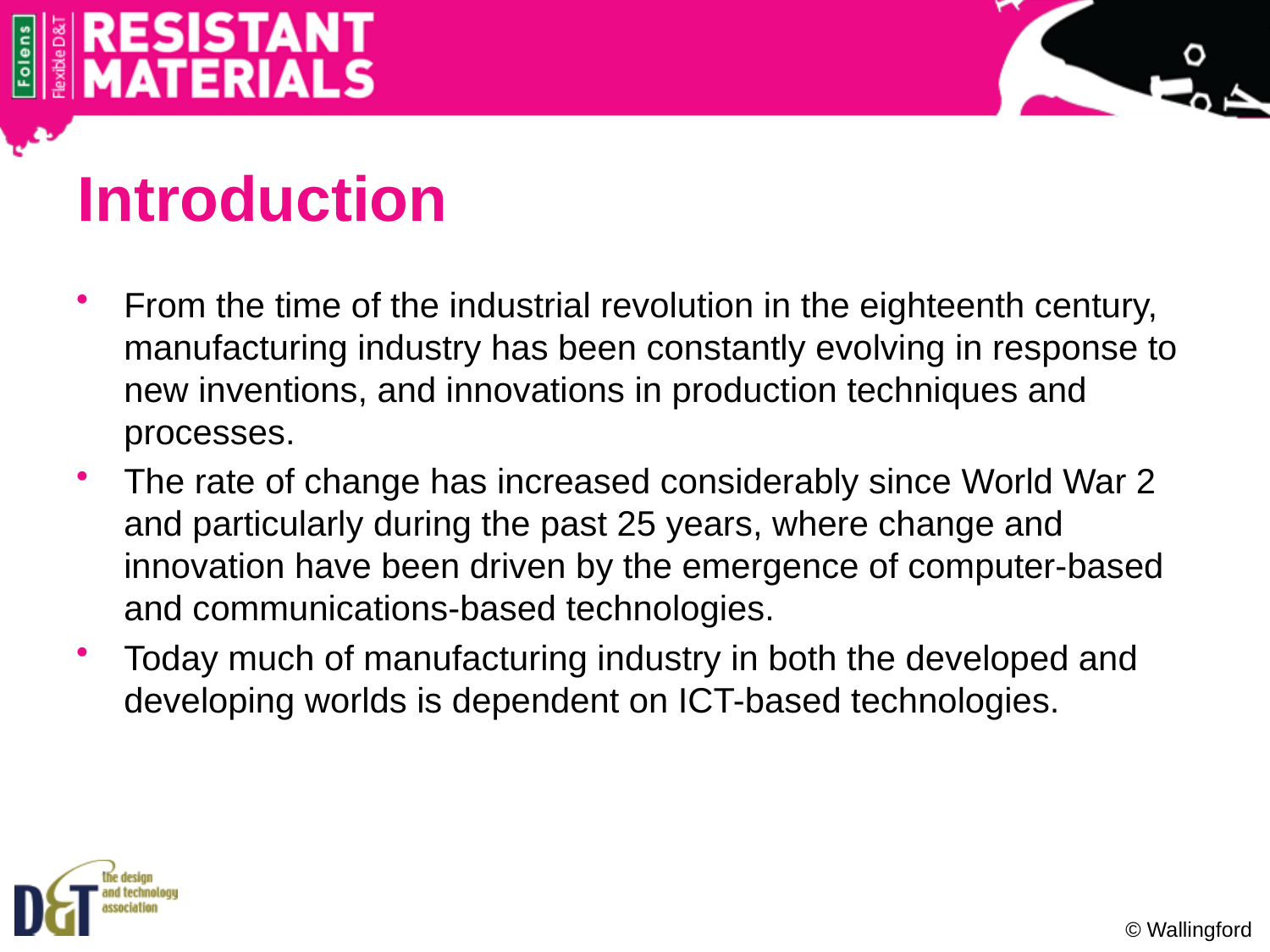

# Introduction
From the time of the industrial revolution in the eighteenth century, manufacturing industry has been constantly evolving in response to new inventions, and innovations in production techniques and processes.
The rate of change has increased considerably since World War 2 and particularly during the past 25 years, where change and innovation have been driven by the emergence of computer-based and communications-based technologies.
Today much of manufacturing industry in both the developed and developing worlds is dependent on ICT-based technologies.
© Wallingford